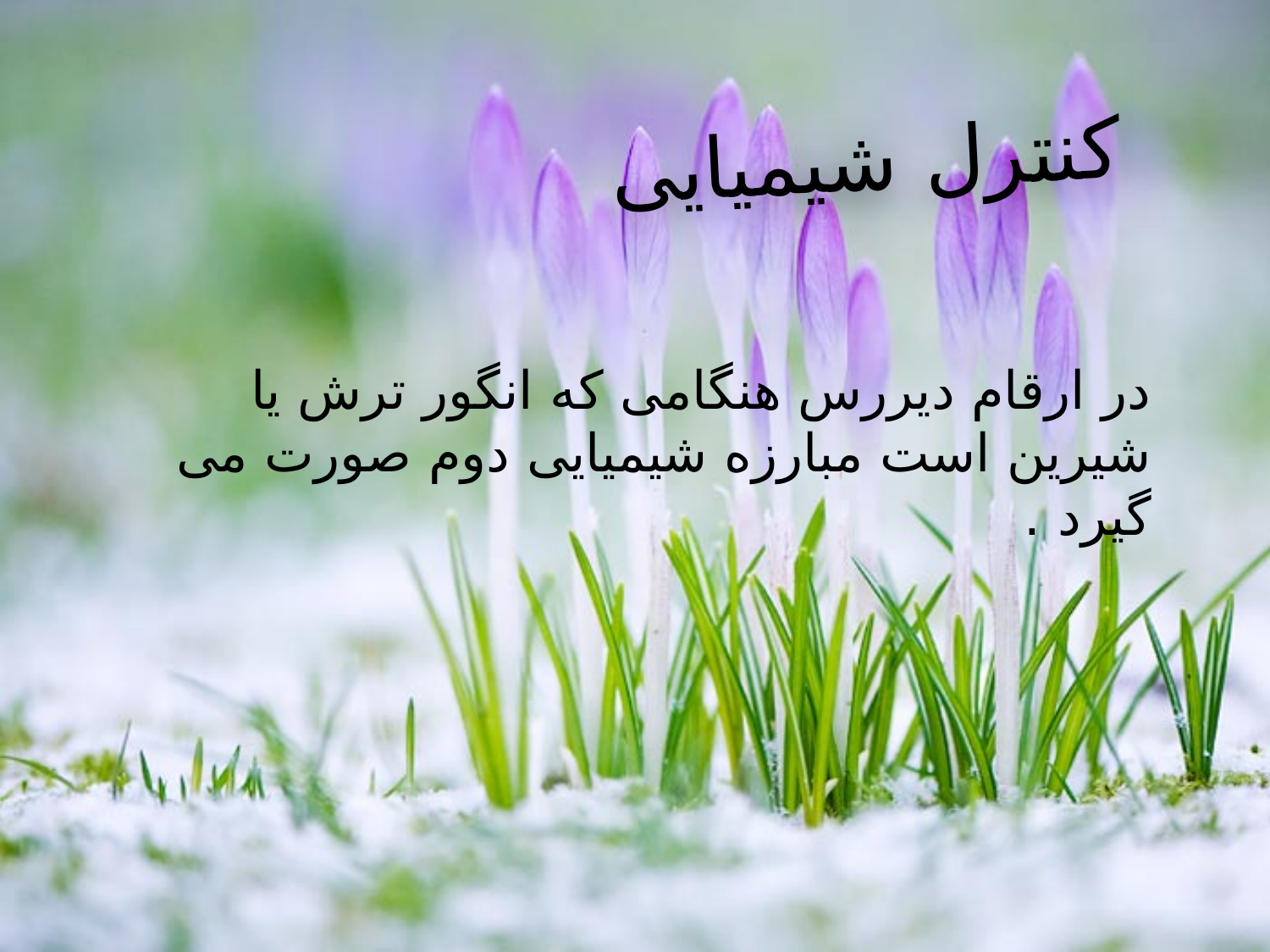

كنترل شیمیایی
# در ارقام دیررس هنگامی که انگور ترش یا شیرین است مبارزه شیمیایی دوم صورت می گیرد .